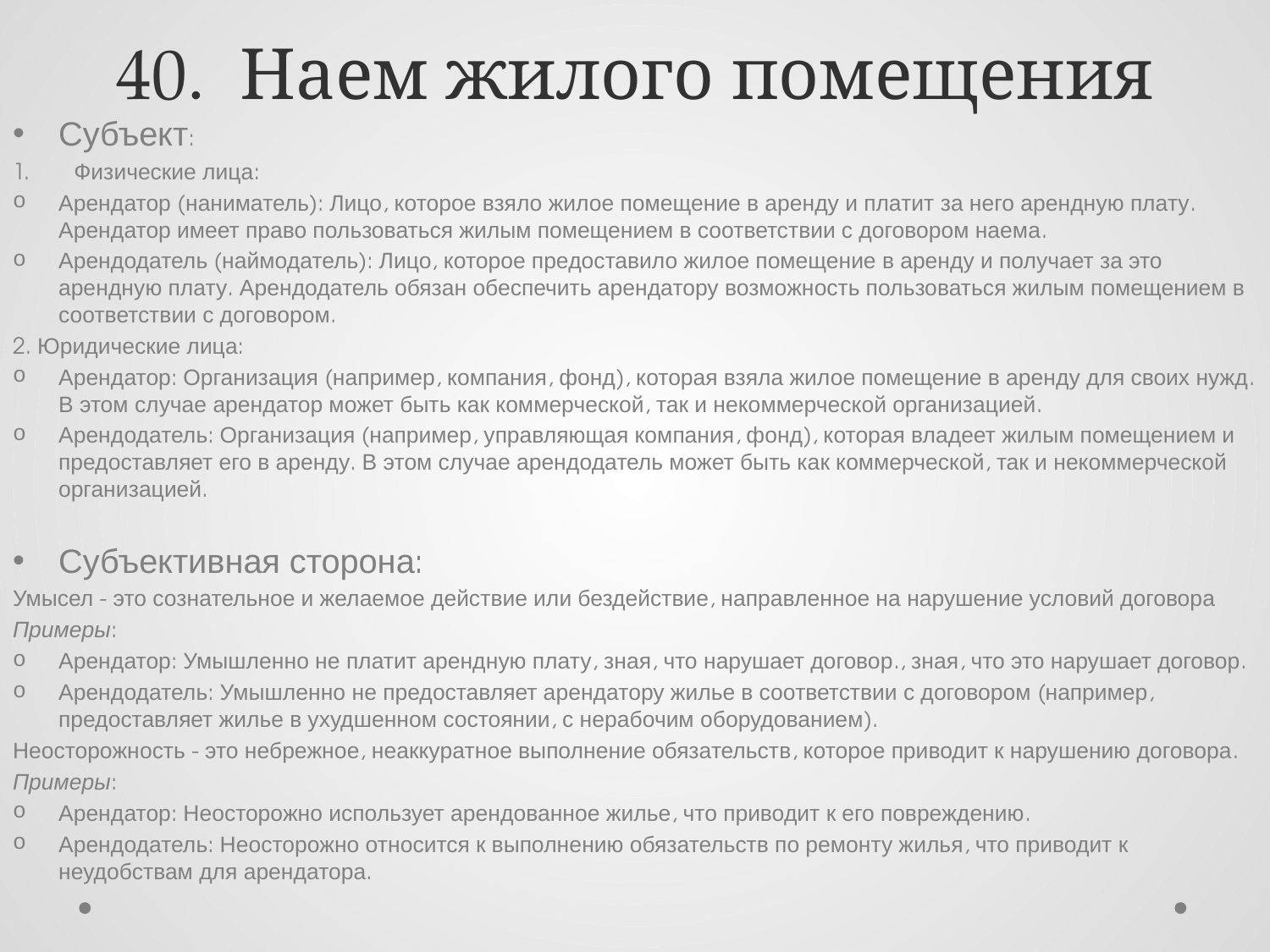

# 40.  Наем жилого помещения
Субъект:
Физические лица:
Арендатор (наниматель): Лицо, которое взяло жилое помещение в аренду и платит за него арендную плату. Арендатор имеет право пользоваться жилым помещением в соответствии с договором наема.
Арендодатель (наймодатель): Лицо, которое предоставило жилое помещение в аренду и получает за это арендную плату. Арендодатель обязан обеспечить арендатору возможность пользоваться жилым помещением в соответствии с договором.
2. Юридические лица:
Арендатор: Организация (например, компания, фонд), которая взяла жилое помещение в аренду для своих нужд. В этом случае арендатор может быть как коммерческой, так и некоммерческой организацией.
Арендодатель: Организация (например, управляющая компания, фонд), которая владеет жилым помещением и предоставляет его в аренду. В этом случае арендодатель может быть как коммерческой, так и некоммерческой организацией.

Субъективная сторона:
Умысел - это сознательное и желаемое действие или бездействие, направленное на нарушение условий договора
Примеры:
Арендатор: Умышленно не платит арендную плату, зная, что нарушает договор., зная, что это нарушает договор.
Арендодатель: Умышленно не предоставляет арендатору жилье в соответствии с договором (например, предоставляет жилье в ухудшенном состоянии, с нерабочим оборудованием).
Неосторожность - это небрежное, неаккуратное выполнение обязательств, которое приводит к нарушению договора.
Примеры:
Арендатор: Неосторожно использует арендованное жилье, что приводит к его повреждению.
Арендодатель: Неосторожно относится к выполнению обязательств по ремонту жилья, что приводит к неудобствам для арендатора.